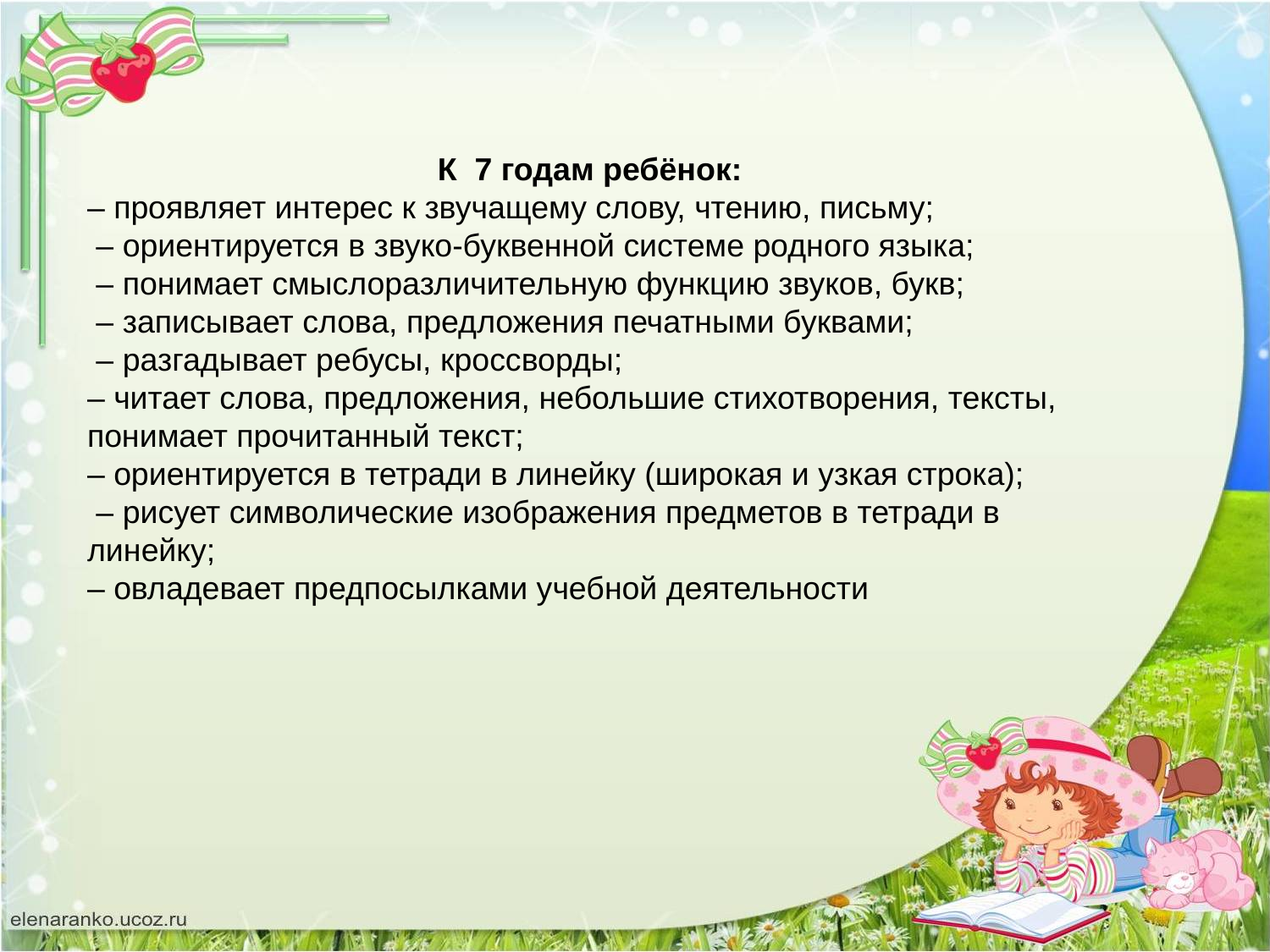

К  7 годам ребёнок:
– проявляет интерес к звучащему слову, чтению, письму;
 – ориентируется в звуко-буквенной системе родного языка;
 – понимает смыслоразличительную функцию звуков, букв;
 – записывает слова, предложения печатными буквами;
 – разгадывает ребусы, кроссворды;
– читает слова, предложения, небольшие стихотворения, тексты, понимает прочитанный текст;
– ориентируется в тетради в линейку (широкая и узкая строка);
 – рисует символические изображения предметов в тетради в линейку;
– овладевает предпосылками учебной деятельности